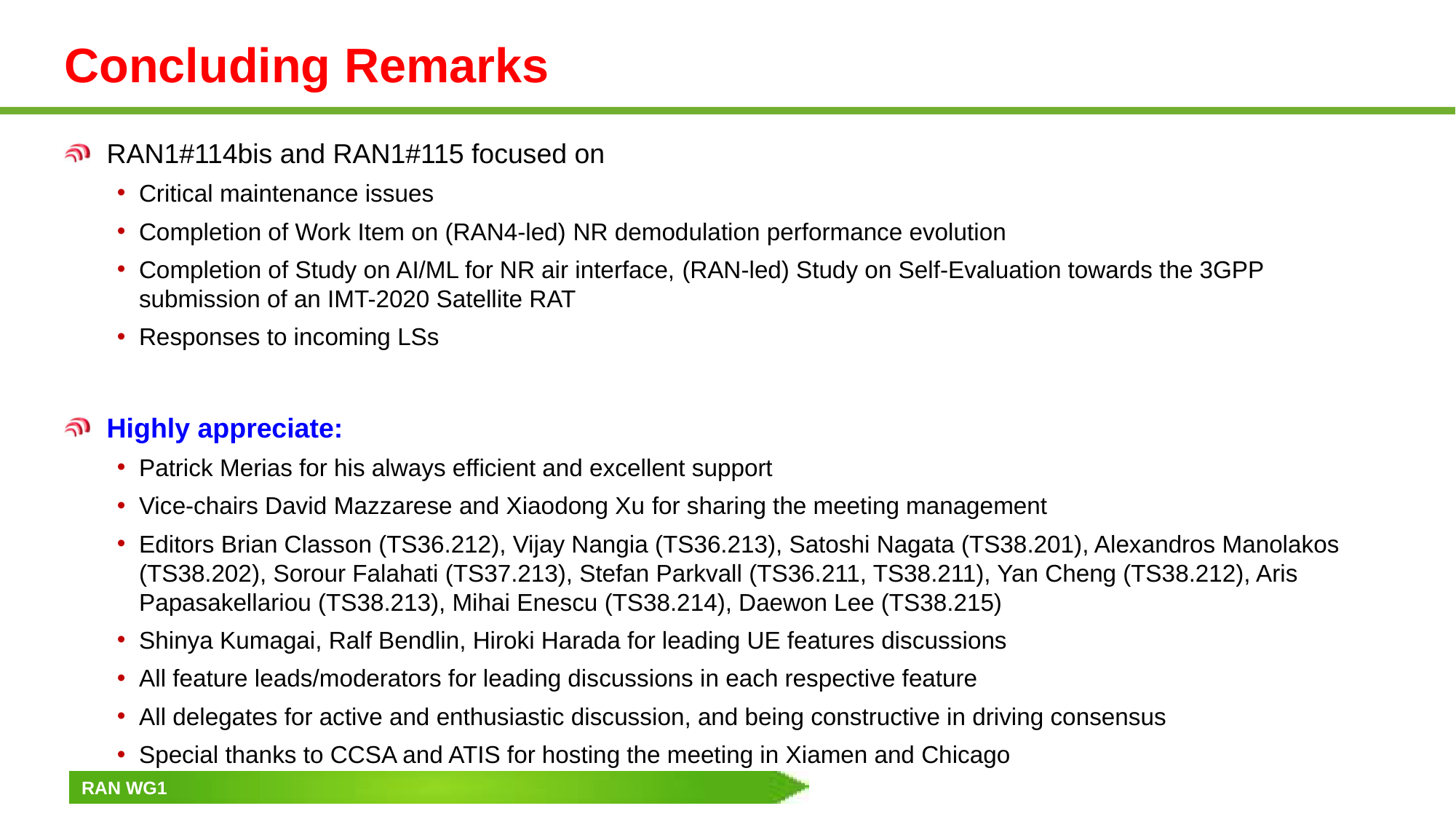

# Concluding Remarks
RAN1#114bis and RAN1#115 focused on
Critical maintenance issues
Completion of Work Item on (RAN4-led) NR demodulation performance evolution
Completion of Study on AI/ML for NR air interface, (RAN-led) Study on Self-Evaluation towards the 3GPP submission of an IMT-2020 Satellite RAT
Responses to incoming LSs

Highly appreciate:
Patrick Merias for his always efficient and excellent support
Vice-chairs David Mazzarese and Xiaodong Xu for sharing the meeting management
Editors Brian Classon (TS36.212), Vijay Nangia (TS36.213), Satoshi Nagata (TS38.201), Alexandros Manolakos (TS38.202), Sorour Falahati (TS37.213), Stefan Parkvall (TS36.211, TS38.211), Yan Cheng (TS38.212), Aris Papasakellariou (TS38.213), Mihai Enescu (TS38.214), Daewon Lee (TS38.215)
Shinya Kumagai, Ralf Bendlin, Hiroki Harada for leading UE features discussions
All feature leads/moderators for leading discussions in each respective feature
All delegates for active and enthusiastic discussion, and being constructive in driving consensus
Special thanks to CCSA and ATIS for hosting the meeting in Xiamen and Chicago